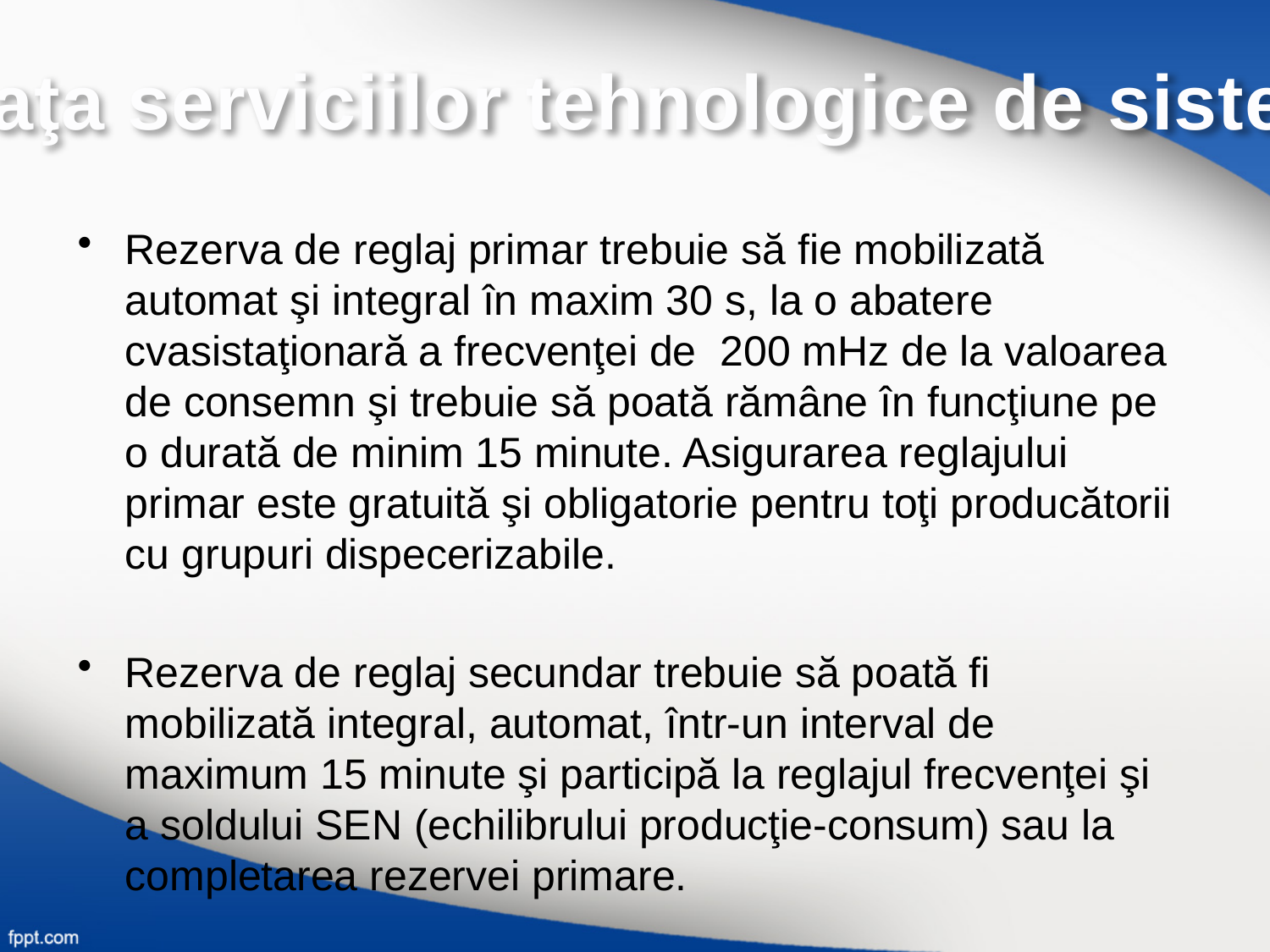

Piaţa serviciilor tehnologice de sistem
Rezerva de reglaj primar trebuie să fie mobilizată automat şi integral în maxim 30 s, la o abatere cvasistaţionară a frecvenţei de  200 mHz de la valoarea de consemn şi trebuie să poată rămâne în funcţiune pe o durată de minim 15 minute. Asigurarea reglajului primar este gratuită şi obligatorie pentru toţi producătorii cu grupuri dispecerizabile.

Rezerva de reglaj secundar trebuie să poată fi mobilizată integral, automat, într-un interval de maximum 15 minute şi participă la reglajul frecvenţei şi a soldului SEN (echilibrului producţie-consum) sau la completarea rezervei primare.